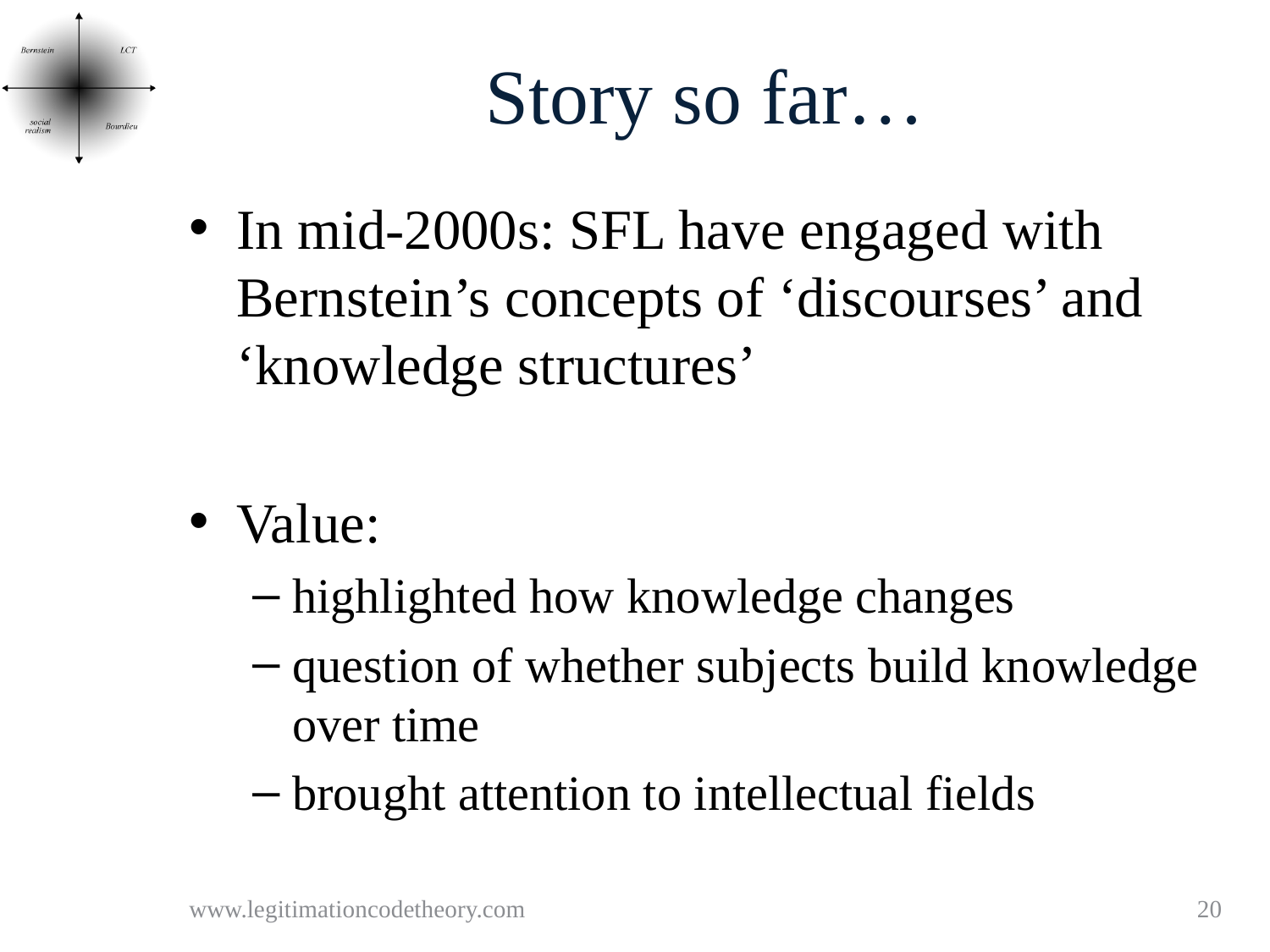

# Story so far…

In mid-2000s: SFL have engaged with Bernstein’s concepts of ‘discourses’ and ‘knowledge structures’

Value:
highlighted how knowledge changes
question of whether subjects build knowledge over time
brought attention to intellectual fields
www.legitimationcodetheory.com
20